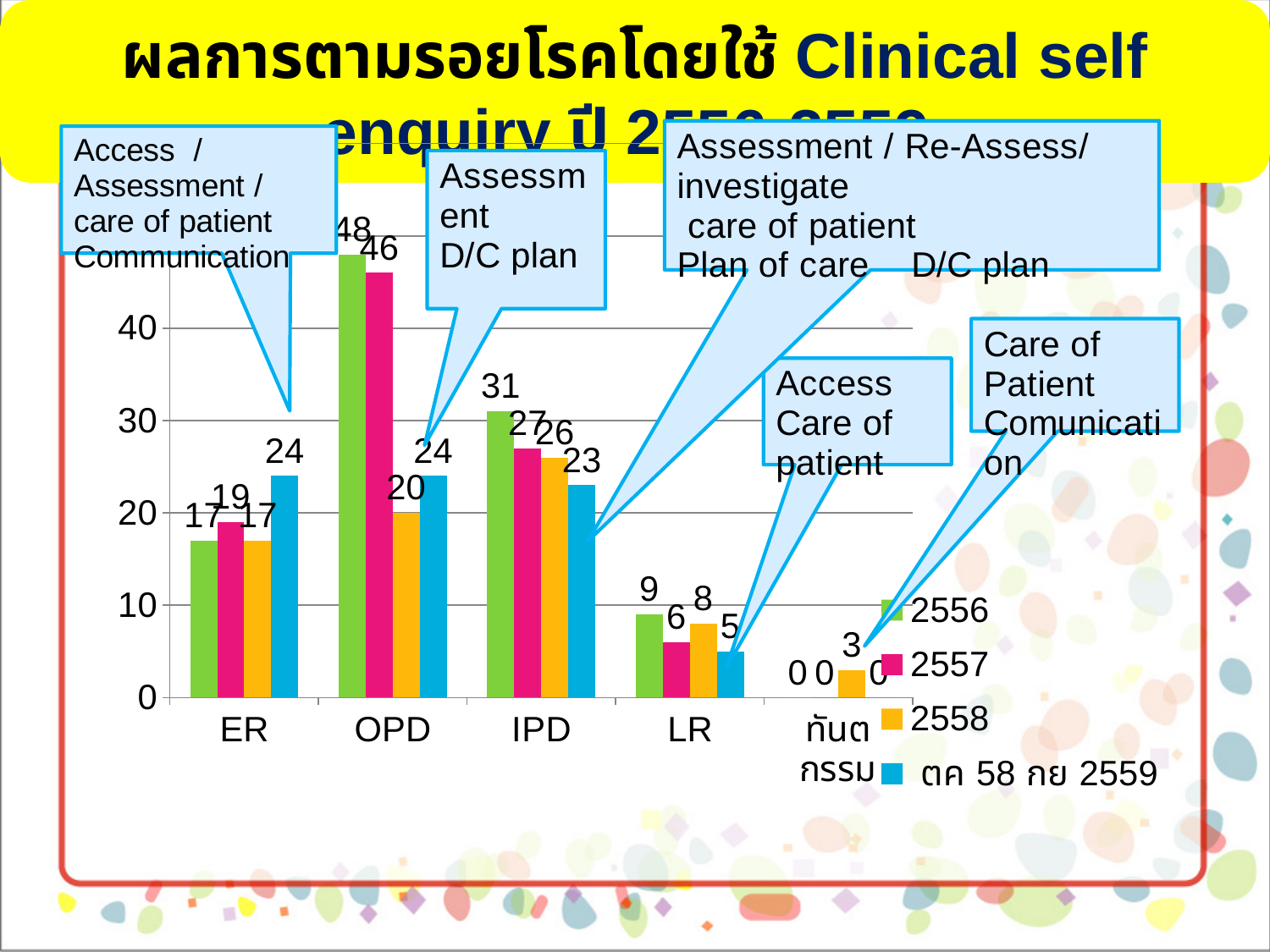

ผลการตามรอยโรคโดยใช้ Clinical self enquiry ปี 2556-2559

### Chart

| Category | 2556 | 2557 | 2558 |  ตค 58 กย 2559 |
|---|---|---|---|---|
| ER | 17.0 | 19.0 | 17.0 | 24.0 |
| OPD | 48.0 | 46.0 | 20.0 | 24.0 |
| IPD | 31.0 | 27.0 | 26.0 | 23.0 |
| LR | 9.0 | 6.0 | 8.0 | 5.0 |
| ทันตกรรม | 0.0 | 0.0 | 3.0 | 0.0 |